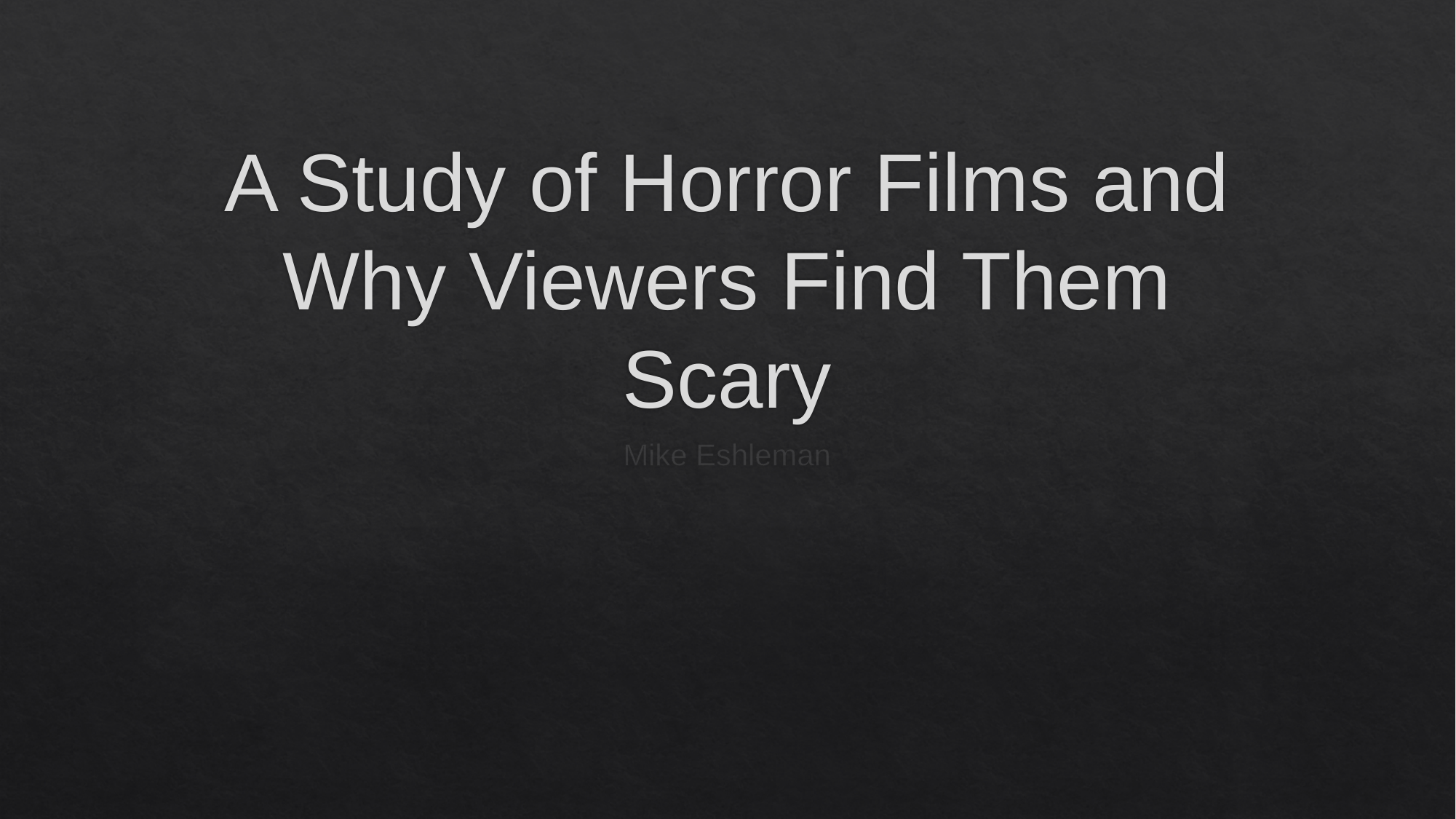

# A Study of Horror Films and Why Viewers Find Them Scary
Mike Eshleman